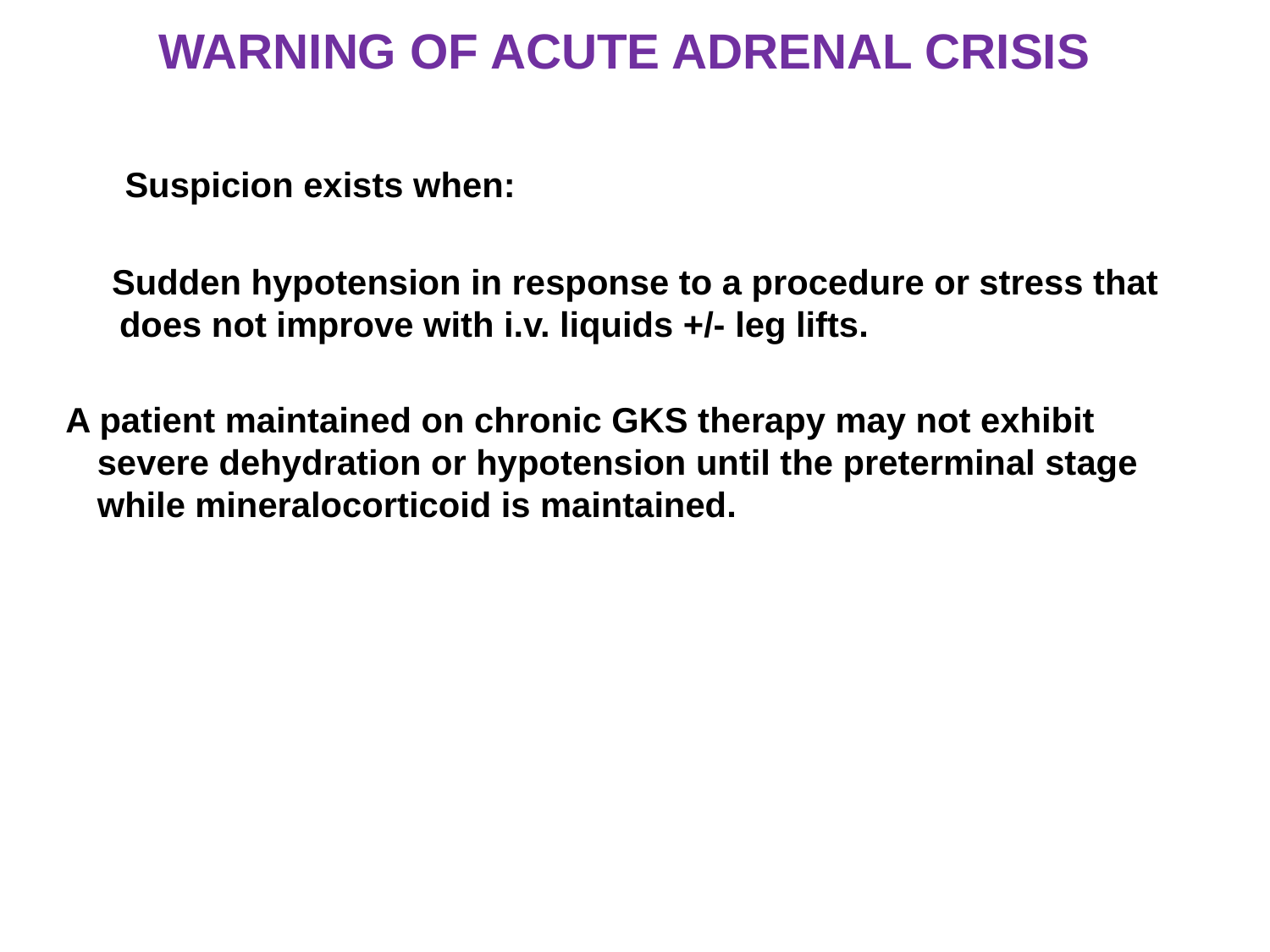

WARNING OF ACUTE ADRENAL CRISIS
     Suspicion exists when:

Sudden hypotension in response to a procedure or stress that does not improve with i.v. liquids +/- leg lifts.

A patient maintained on chronic GKS therapy may not exhibit severe dehydration or hypotension until the preterminal stage while mineralocorticoid is maintained.